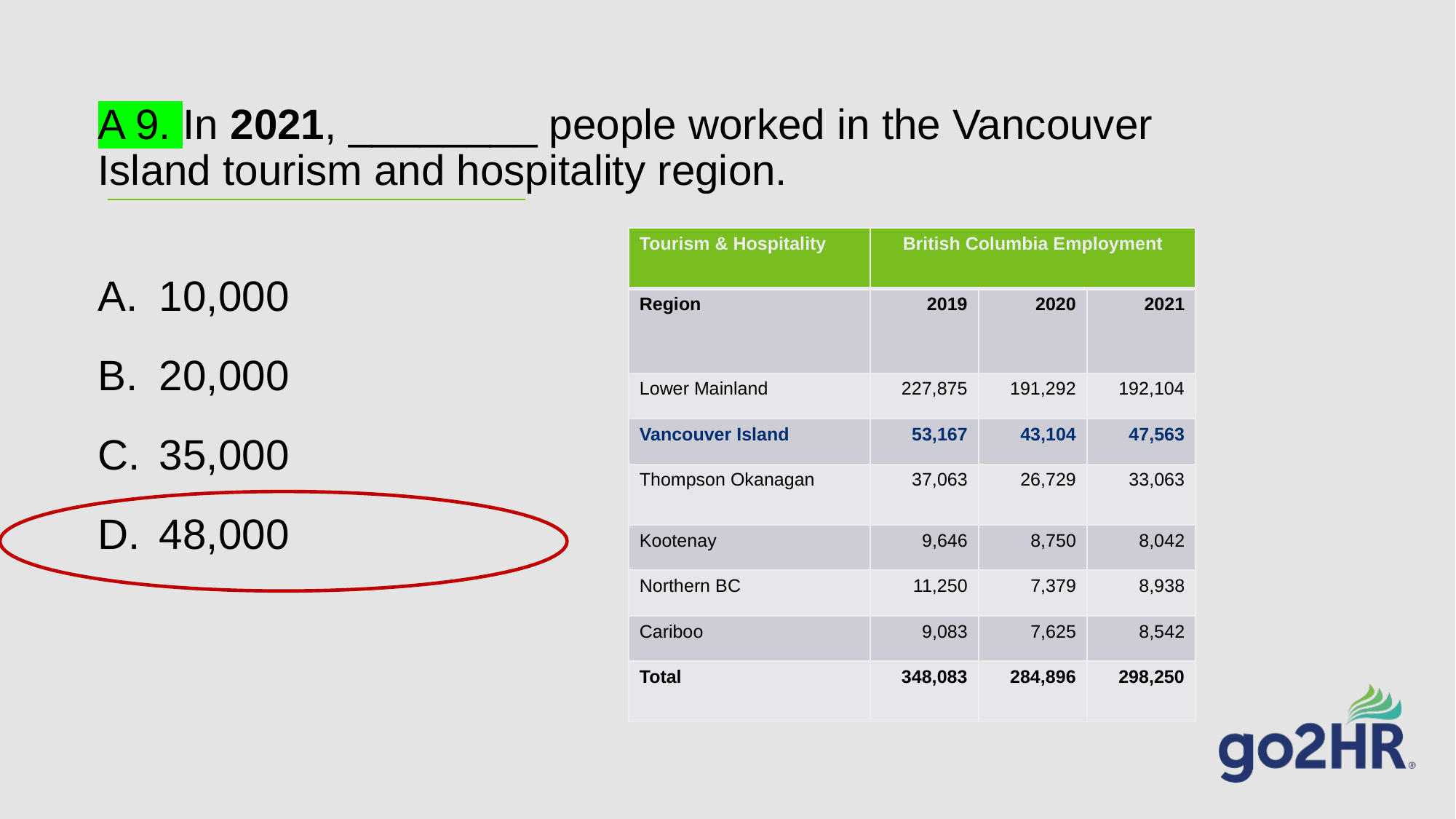

# A 9. In 2021, ________ people worked in the Vancouver Island tourism and hospitality region.
| Tourism & Hospitality | British Columbia Employment |  |  |
| --- | --- | --- | --- |
| Region | 2019 | 2020 | 2021 |
| Lower Mainland | 227,875 | 191,292 | 192,104 |
| Vancouver Island | 53,167 | 43,104 | 47,563 |
| Thompson Okanagan | 37,063 | 26,729 | 33,063 |
| Kootenay | 9,646 | 8,750 | 8,042 |
| Northern BC | 11,250 | 7,379 | 8,938 |
| Cariboo | 9,083 | 7,625 | 8,542 |
| Total | 348,083 | 284,896 | 298,250 |
10,000
20,000
35,000
48,000